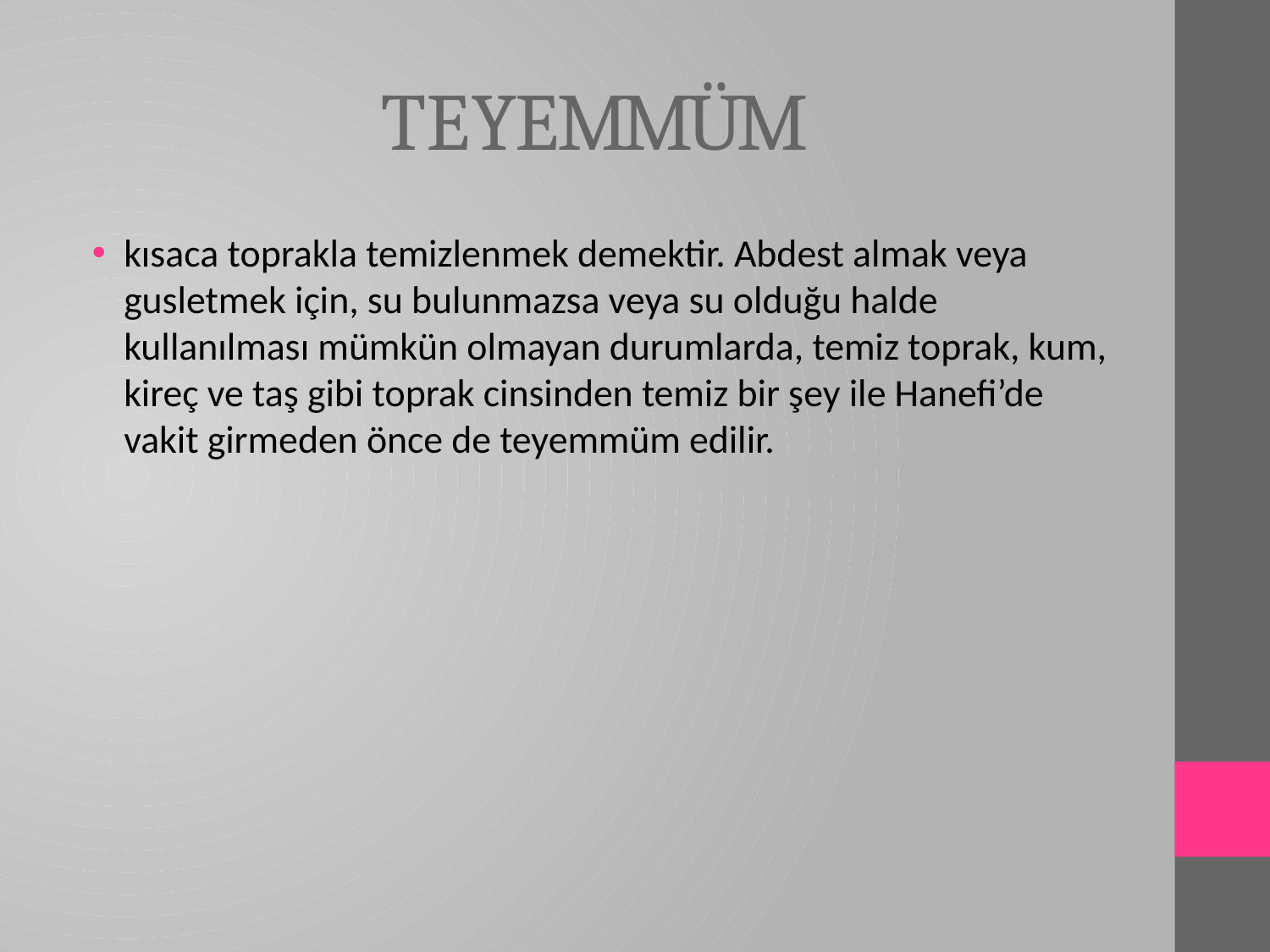

# TEYEMMÜM
kısaca toprakla temizlenmek demektir. Abdest almak veya gusletmek için, su bulunmazsa veya su olduğu halde kullanılması mümkün olmayan durumlarda, temiz toprak, kum, kireç ve taş gibi toprak cinsinden temiz bir şey ile Hanefi’de vakit girmeden önce de teyemmüm edilir.